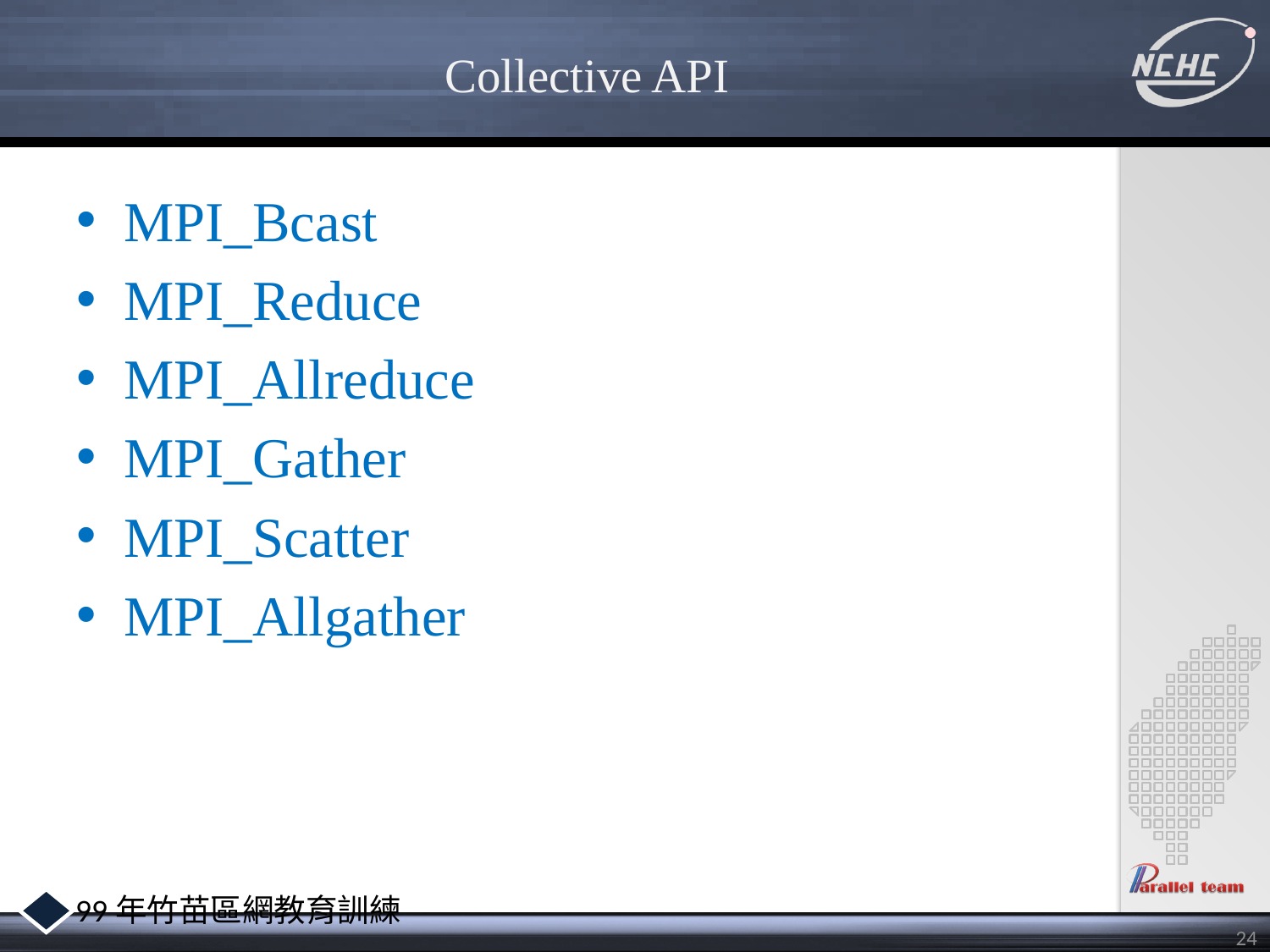

# Collective API
MPI_Bcast
MPI_Reduce
MPI_Allreduce
MPI_Gather
MPI_Scatter
MPI_Allgather
24